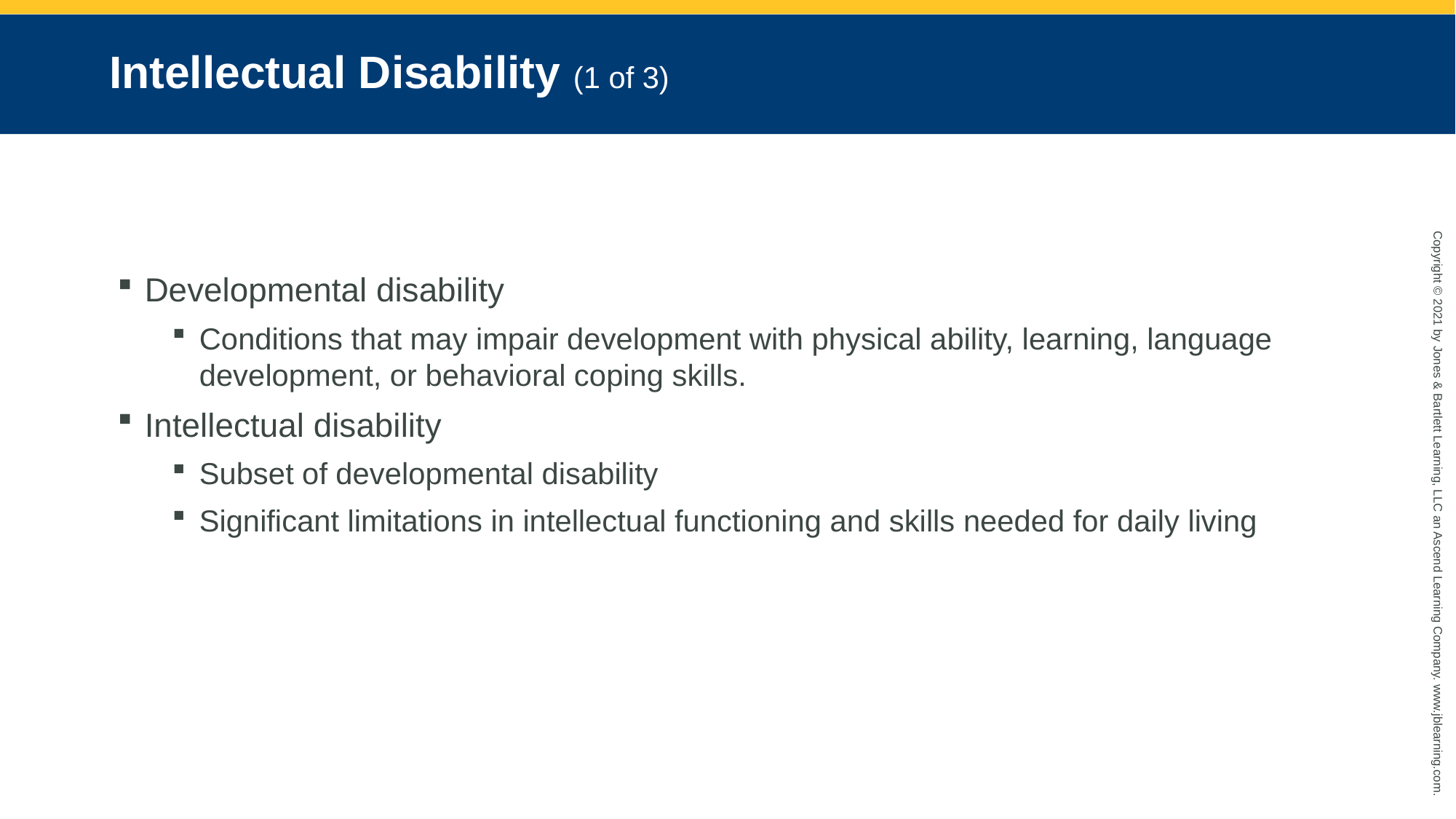

# Intellectual Disability (1 of 3)
Developmental disability
Conditions that may impair development with physical ability, learning, language development, or behavioral coping skills.
Intellectual disability
Subset of developmental disability
Significant limitations in intellectual functioning and skills needed for daily living